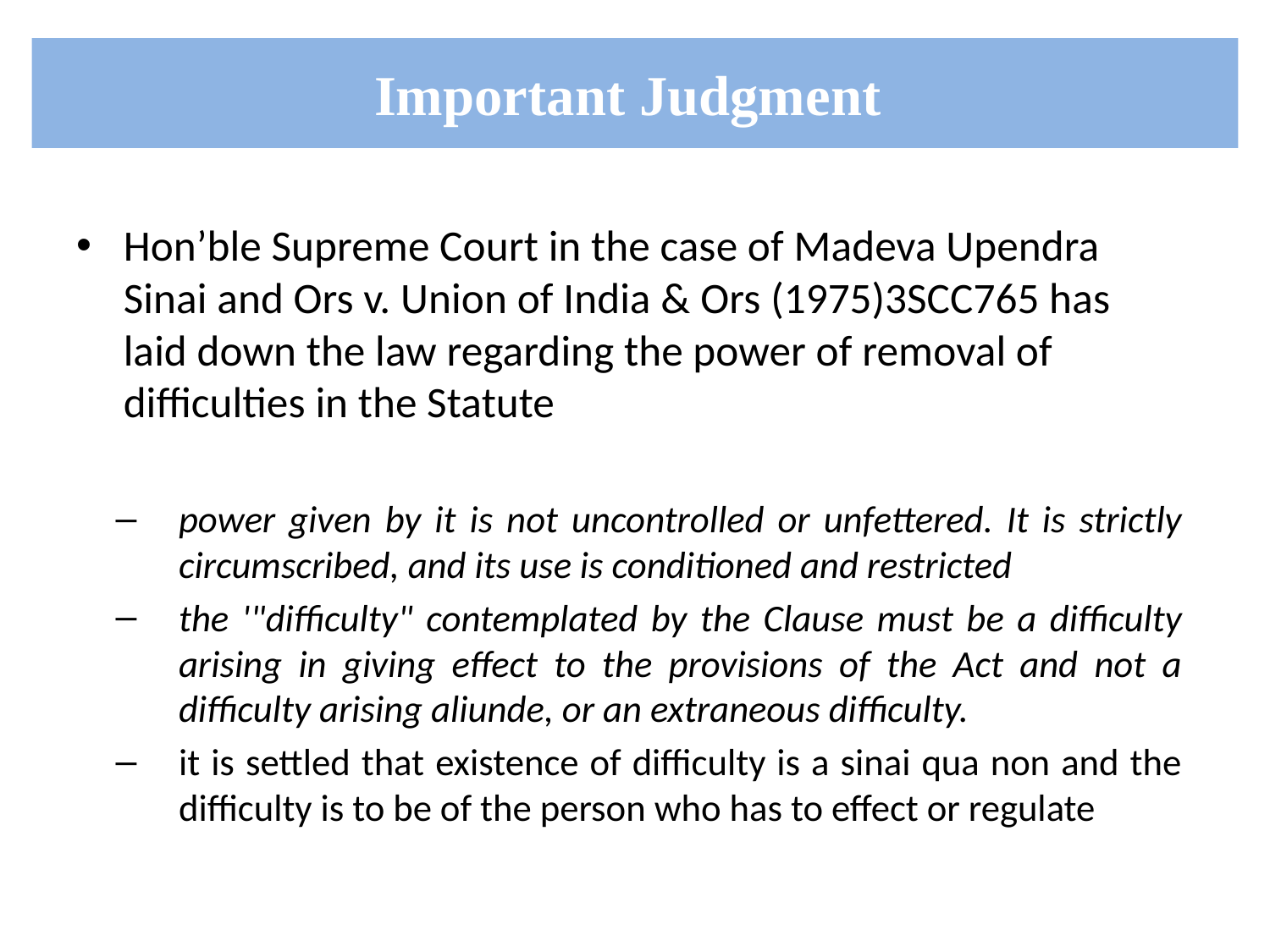

# Important Judgment
Hon’ble Supreme Court in the case of Madeva Upendra Sinai and Ors v. Union of India & Ors (1975)3SCC765 has laid down the law regarding the power of removal of difficulties in the Statute

power given by it is not uncontrolled or unfettered. It is strictly circumscribed, and its use is conditioned and restricted
the '"difficulty" contemplated by the Clause must be a difficulty arising in giving effect to the provisions of the Act and not a difficulty arising aliunde, or an extraneous difficulty.
it is settled that existence of difficulty is a sinai qua non and the difficulty is to be of the person who has to effect or regulate